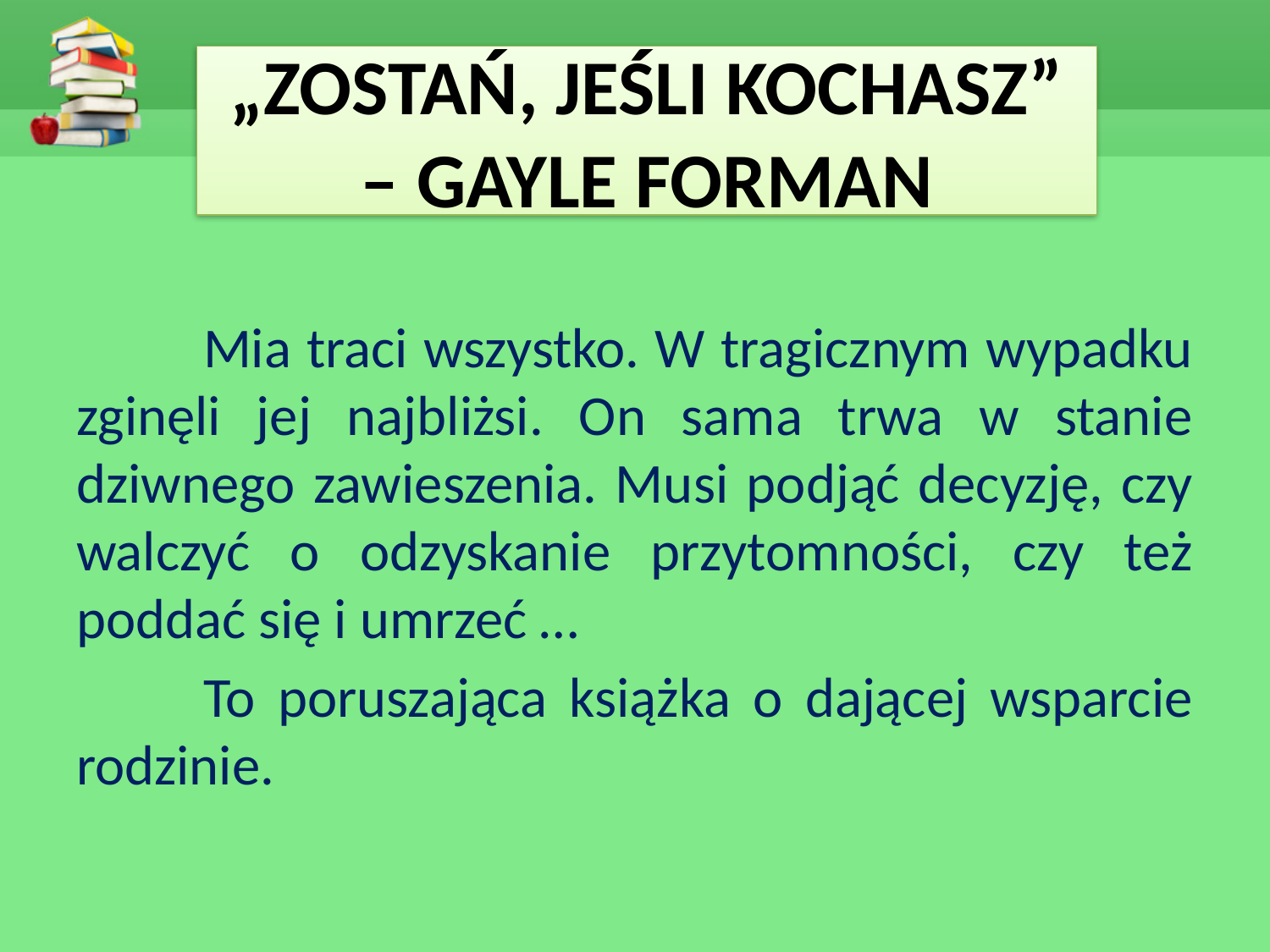

# „ZOSTAŃ, JEŚLI KOCHASZ” – GAYLE FORMAN

	Mia traci wszystko. W tragicznym wypadku zginęli jej najbliżsi. On sama trwa w stanie dziwnego zawieszenia. Musi podjąć decyzję, czy walczyć o odzyskanie przytomności, czy też poddać się i umrzeć …
	To poruszająca książka o dającej wsparcie rodzinie.